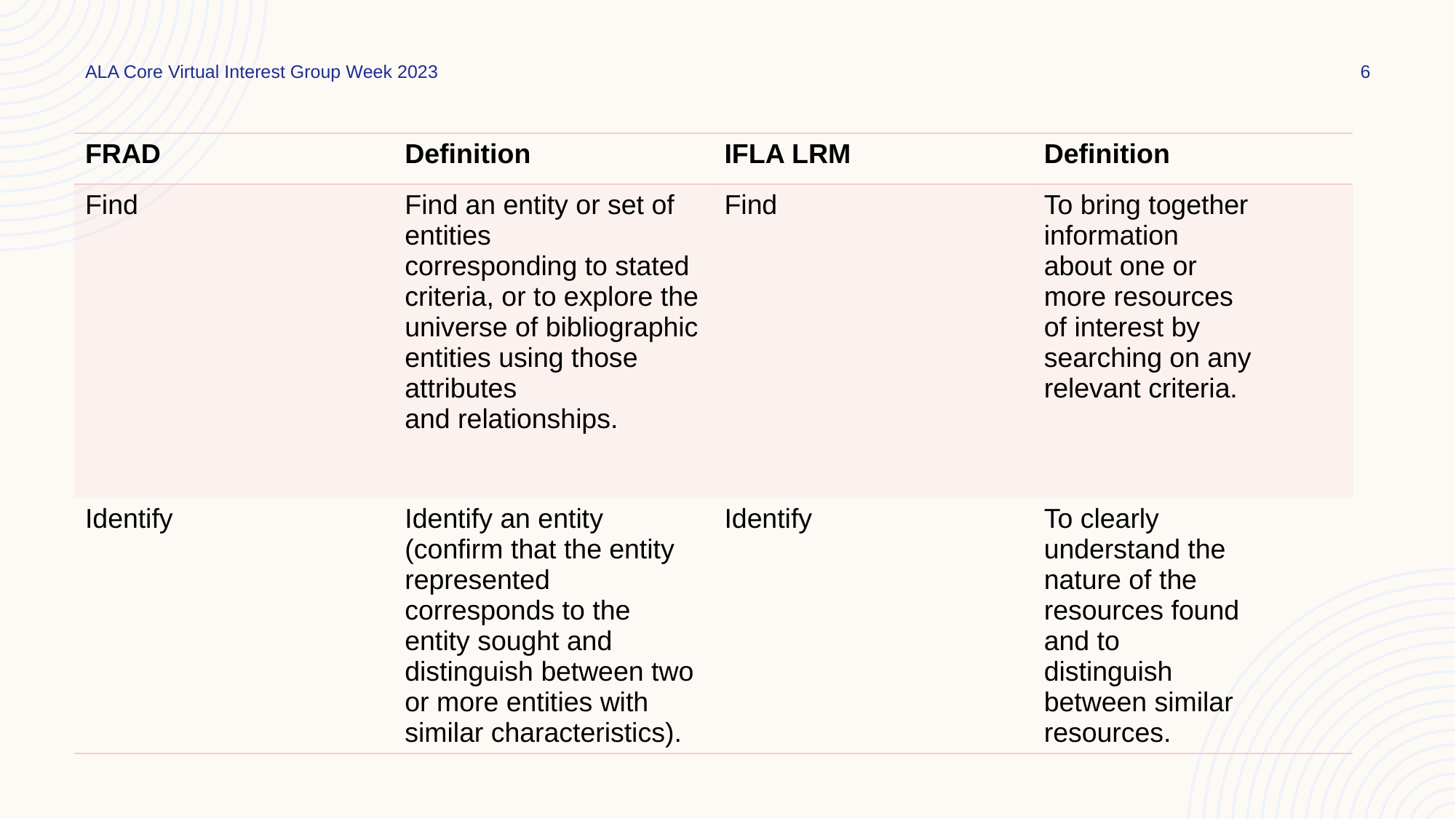

ALA Core Virtual Interest Group Week 2023
6
| FRAD | Definition | IFLA LRM | Definition |
| --- | --- | --- | --- |
| Find | Find an entity or set of entities corresponding to stated criteria, or to explore the universe of bibliographic entities using those attributes and relationships. | Find | To bring together information about one or more resources of interest by searching on any relevant criteria. |
| Identify | Identify an entity (confirm that the entity represented corresponds to the entity sought and distinguish between two or more entities with similar characteristics). | Identify | To clearly understand the nature of the resources found and to distinguish between similar resources. |